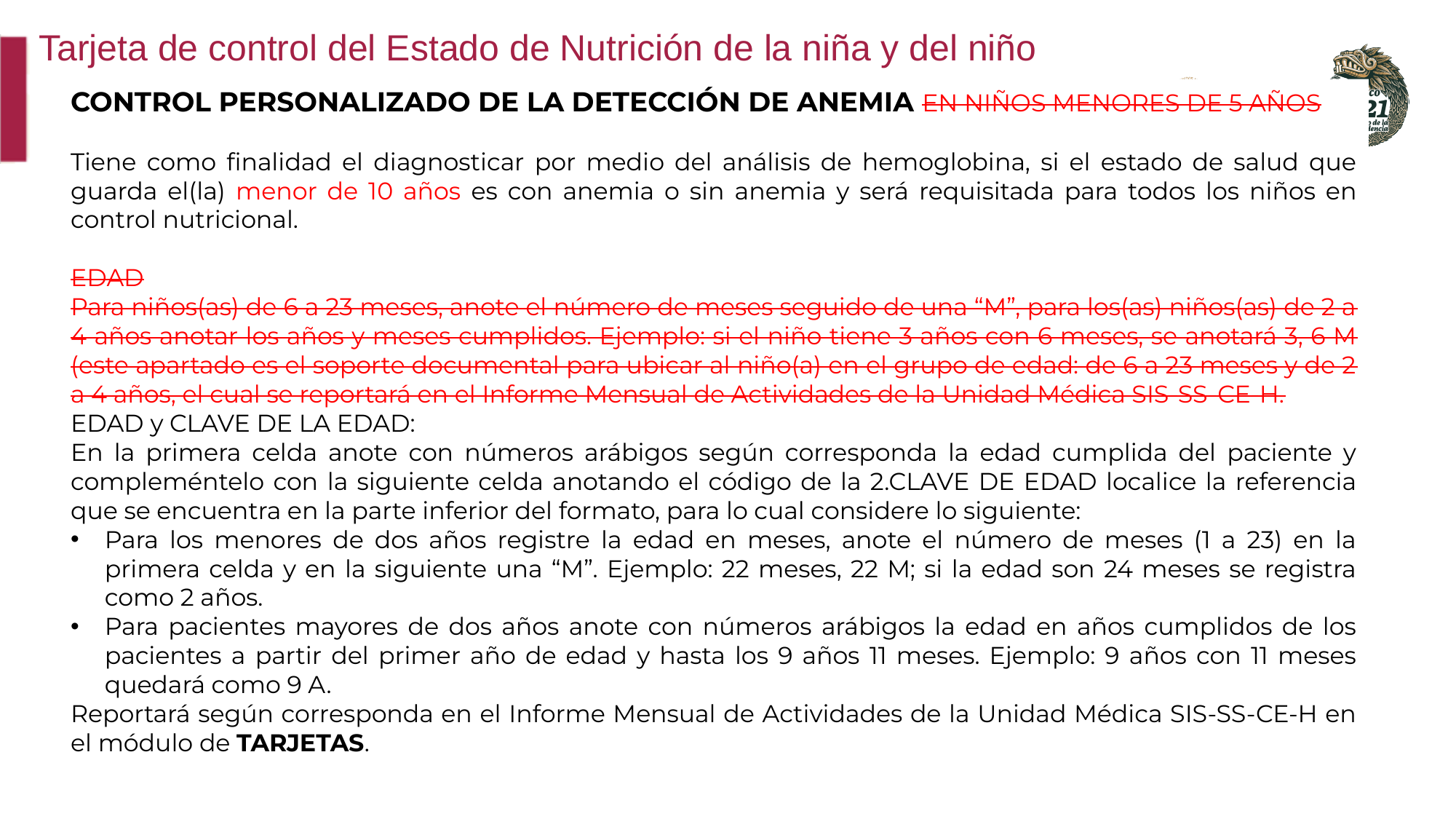

Tarjeta de control del Estado de Nutrición de la niña y del niño
CONTROL PERSONALIZADO DE LA DETECCIÓN DE ANEMIA EN NIÑOS MENORES DE 5 AÑOS

Tiene como finalidad el diagnosticar por medio del análisis de hemoglobina, si el estado de salud que guarda el(la) menor de 10 años es con anemia o sin anemia y será requisitada para todos los niños en control nutricional.

EDAD
Para niños(as) de 6 a 23 meses, anote el número de meses seguido de una “M”, para los(as) niños(as) de 2 a 4 años anotar los años y meses cumplidos. Ejemplo: si el niño tiene 3 años con 6 meses, se anotará 3, 6 M (este apartado es el soporte documental para ubicar al niño(a) en el grupo de edad: de 6 a 23 meses y de 2 a 4 años, el cual se reportará en el Informe Mensual de Actividades de la Unidad Médica SIS-SS-CE-H.
EDAD y CLAVE DE LA EDAD:
En la primera celda anote con números arábigos según corresponda la edad cumplida del paciente y compleméntelo con la siguiente celda anotando el código de la 2.CLAVE DE EDAD localice la referencia que se encuentra en la parte inferior del formato, para lo cual considere lo siguiente:
Para los menores de dos años registre la edad en meses, anote el número de meses (1 a 23) en la primera celda y en la siguiente una “M”. Ejemplo: 22 meses, 22 M; si la edad son 24 meses se registra como 2 años.
Para pacientes mayores de dos años anote con números arábigos la edad en años cumplidos de los pacientes a partir del primer año de edad y hasta los 9 años 11 meses. Ejemplo: 9 años con 11 meses quedará como 9 A.
Reportará según corresponda en el Informe Mensual de Actividades de la Unidad Médica SIS-SS-CE-H en el módulo de TARJETAS.